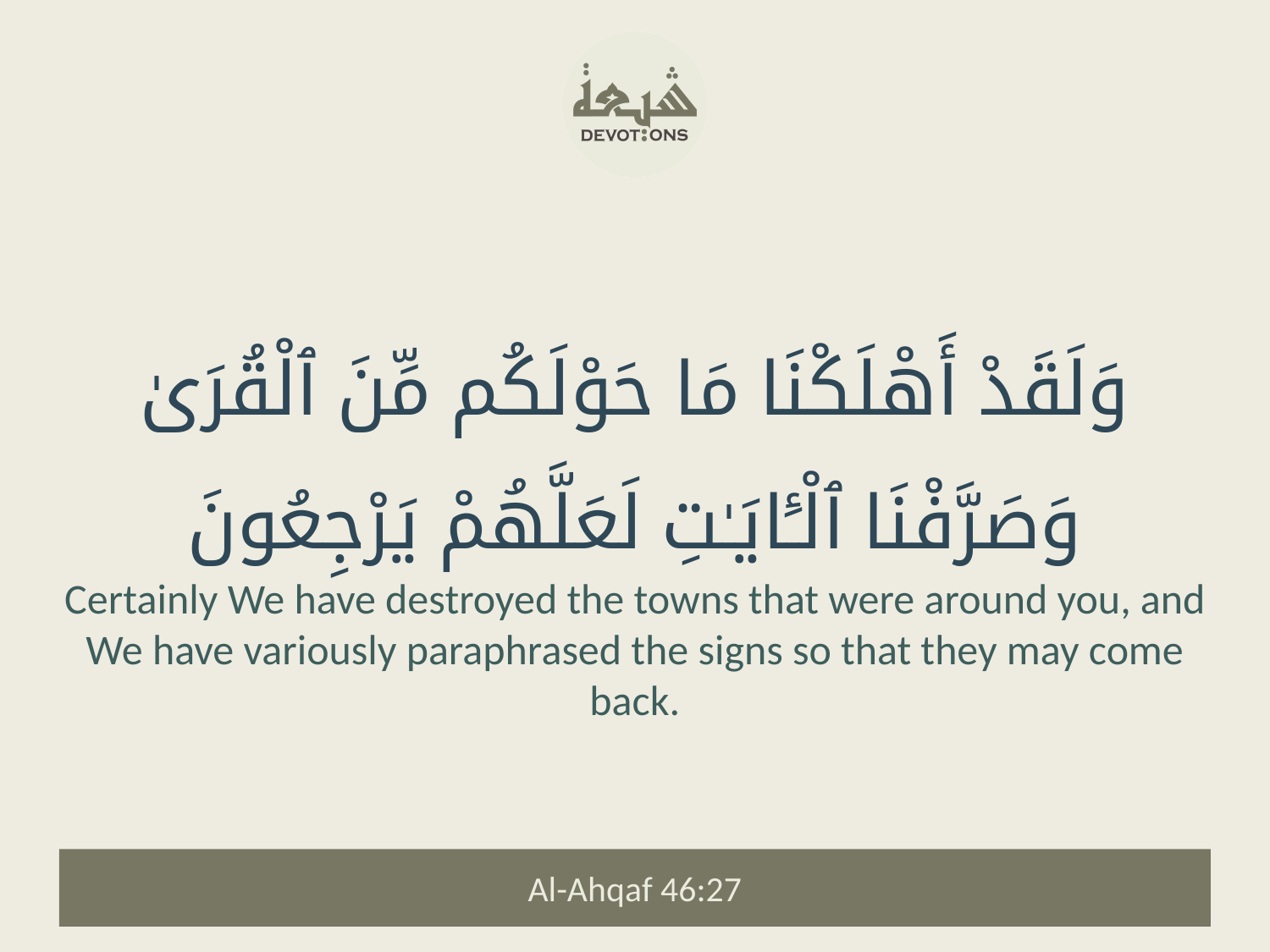

وَلَقَدْ أَهْلَكْنَا مَا حَوْلَكُم مِّنَ ٱلْقُرَىٰ وَصَرَّفْنَا ٱلْـَٔايَـٰتِ لَعَلَّهُمْ يَرْجِعُونَ
Certainly We have destroyed the towns that were around you, and We have variously paraphrased the signs so that they may come back.
Al-Ahqaf 46:27